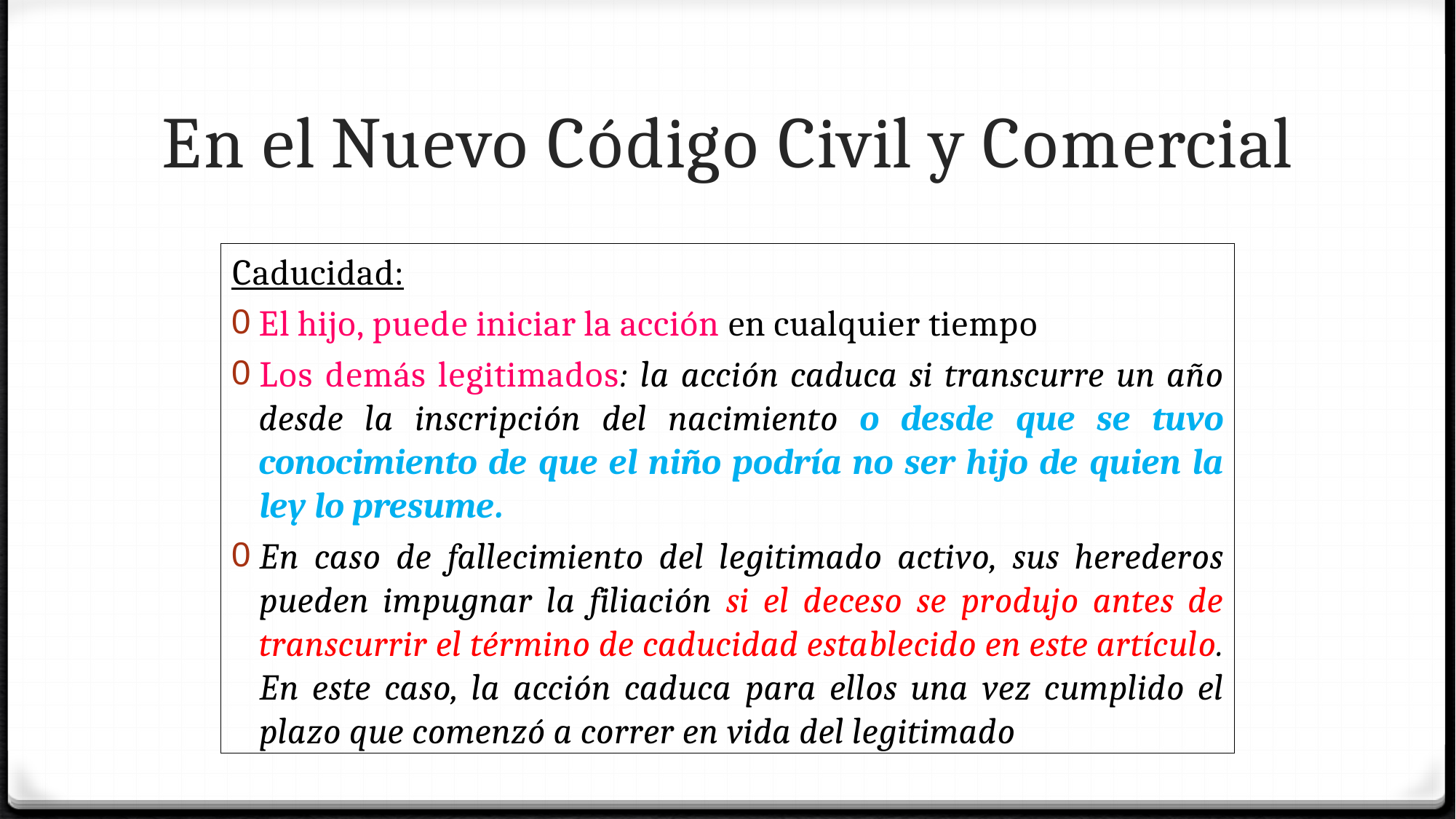

# En el Nuevo Código Civil y Comercial
Caducidad:
El hijo, puede iniciar la acción en cualquier tiempo
Los demás legitimados: la acción caduca si transcurre un año desde la inscripción del nacimiento o desde que se tuvo conocimiento de que el niño podría no ser hijo de quien la ley lo presume.
En caso de fallecimiento del legitimado activo, sus herederos pueden impugnar la filiación si el deceso se produjo antes de transcurrir el término de caducidad establecido en este artículo. En este caso, la acción caduca para ellos una vez cumplido el plazo que comenzó a correr en vida del legitimado